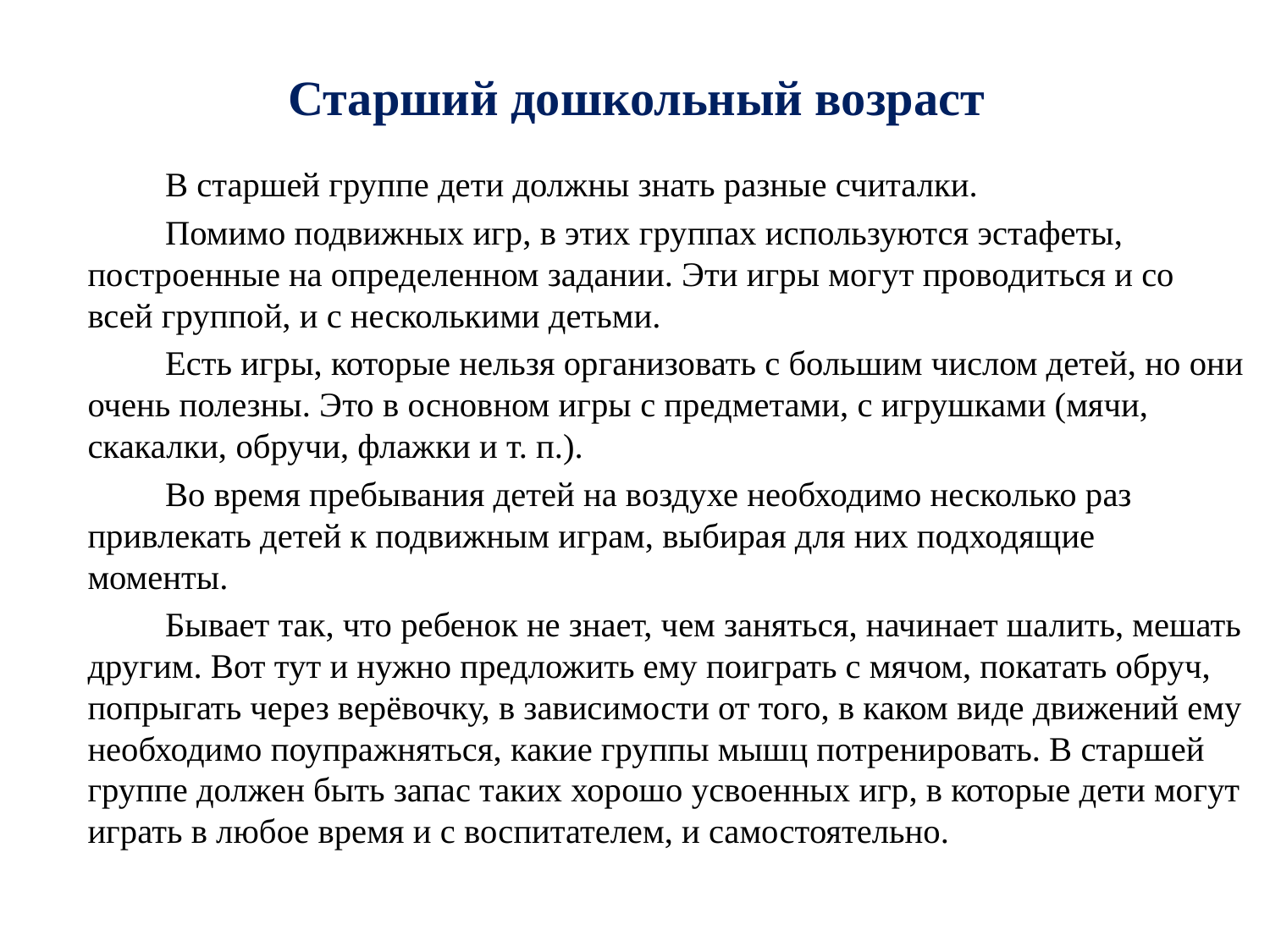

# Старший дошкольный возраст
	В старшей группе дети должны знать разные считалки.
	Помимо подвижных игр, в этих группах используются эстафеты, построенные на определенном задании. Эти игры могут проводиться и со всей группой, и с несколькими детьми.
	Есть игры, которые нельзя организовать с большим числом детей, но они очень полезны. Это в основном игры с предметами, с игрушками (мячи, скакалки, обручи, флажки и т. п.).
	Во время пребывания детей на воздухе необходимо несколько раз привлекать детей к подвижным играм, выбирая для них подходящие моменты.
	Бывает так, что ребенок не знает, чем заняться, начинает шалить, мешать другим. Вот тут и нужно предложить ему поиграть с мячом, покатать обруч, попрыгать через верёвочку, в зависимости от того, в каком виде движений ему необходимо поупражняться, какие группы мышц потренировать. В старшей группе должен быть запас таких хорошо усвоенных игр, в которые дети могут играть в любое время и с воспитателем, и самостоятельно.